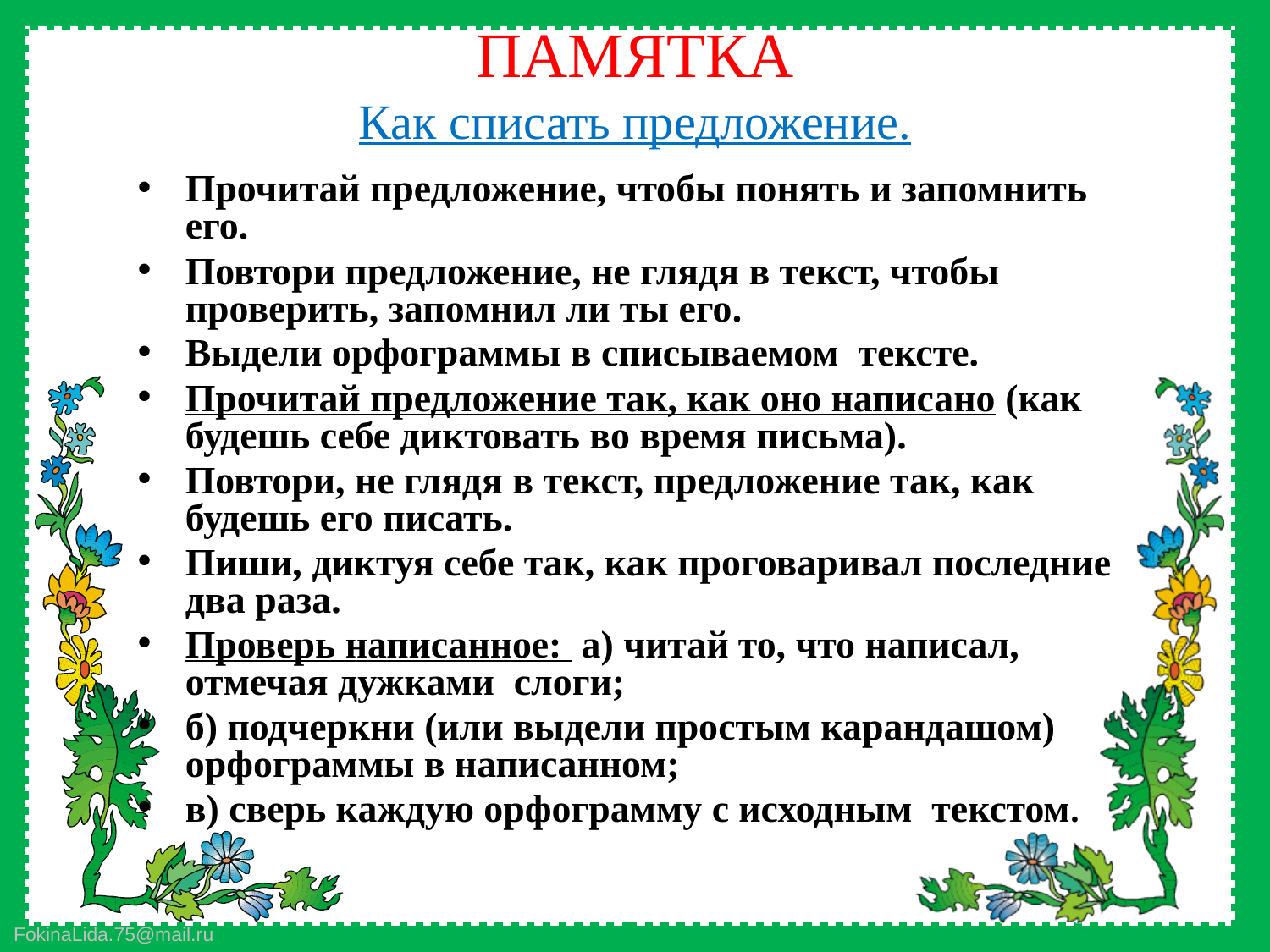

# ПАМЯТКА Как списать предложение.
Прочитай предложение, чтобы понять и запомнить его.
Повтори предложение, не глядя в текст, чтобы проверить, запомнил ли ты его.
Выдели орфограммы в списываемом  тексте.
Прочитай предложение так, как оно написано (как будешь себе диктовать во время письма).
Повтори, не глядя в текст, предложение так, как будешь его писать.
Пиши, диктуя себе так, как проговаривал последние два раза.
Проверь написанное:  а) читай то, что написал, отмечая дужками  слоги;
б) подчеркни (или выдели простым карандашом) орфограммы в написанном;
в) сверь каждую орфограмму с исходным  текстом.